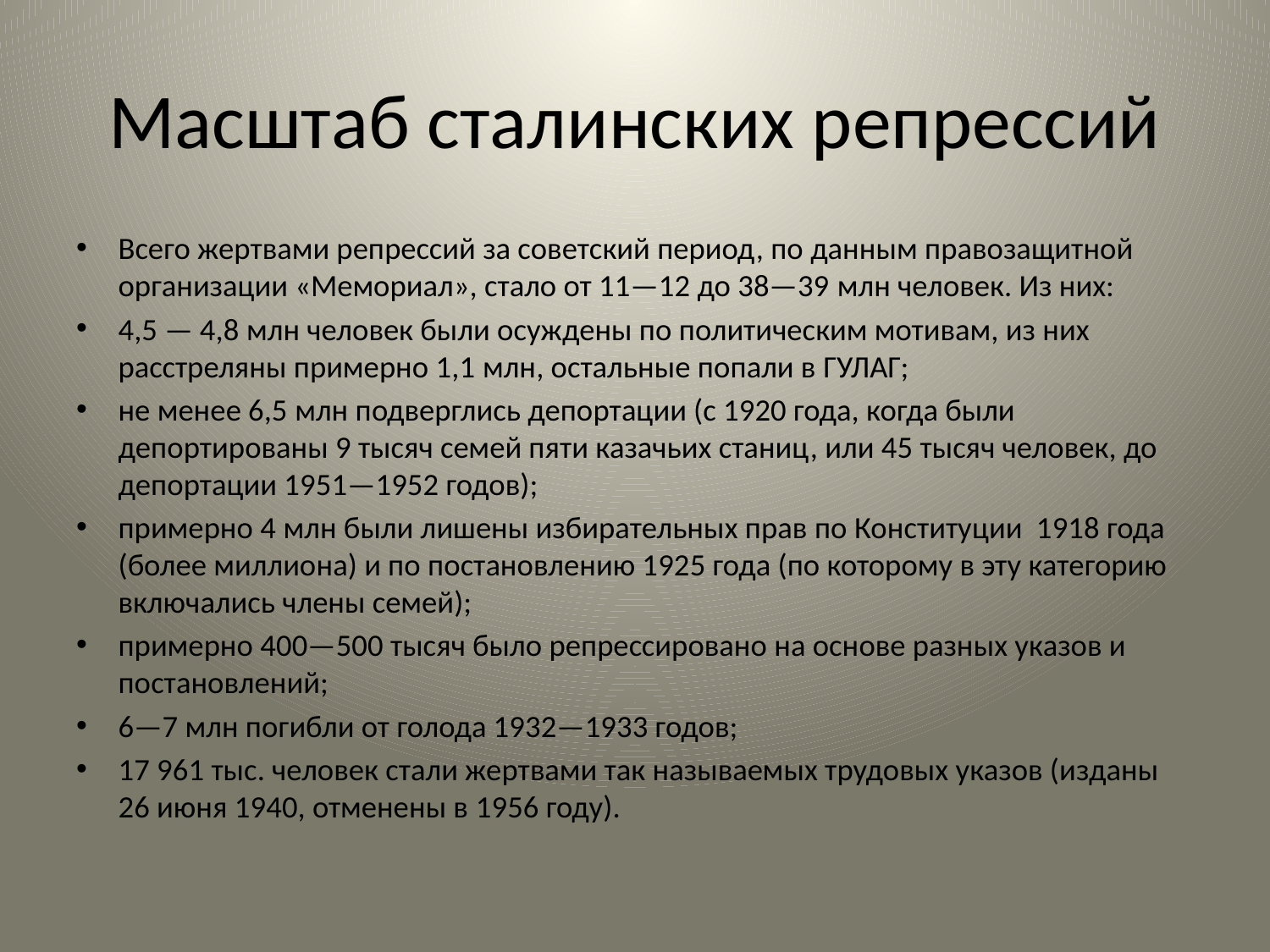

# Масштаб сталинских репрессий
Всего жертвами репрессий за советский период, по данным правозащитной организации «Мемориал», стало от 11—12 до 38—39 млн человек. Из них:
4,5 — 4,8 млн человек были осуждены по политическим мотивам, из них расстреляны примерно 1,1 млн, остальные попали в ГУЛАГ;
не менее 6,5 млн подверглись депортации (с 1920 года, когда были депортированы 9 тысяч семей пяти казачьих станиц, или 45 тысяч человек, до депортации 1951—1952 годов);
примерно 4 млн были лишены избирательных прав по Конституции  1918 года (более миллиона) и по постановлению 1925 года (по которому в эту категорию включались члены семей);
примерно 400—500 тысяч было репрессировано на основе разных указов и постановлений;
6—7 млн погибли от голода 1932—1933 годов;
17 961 тыс. человек стали жертвами так называемых трудовых указов (изданы 26 июня 1940, отменены в 1956 году).